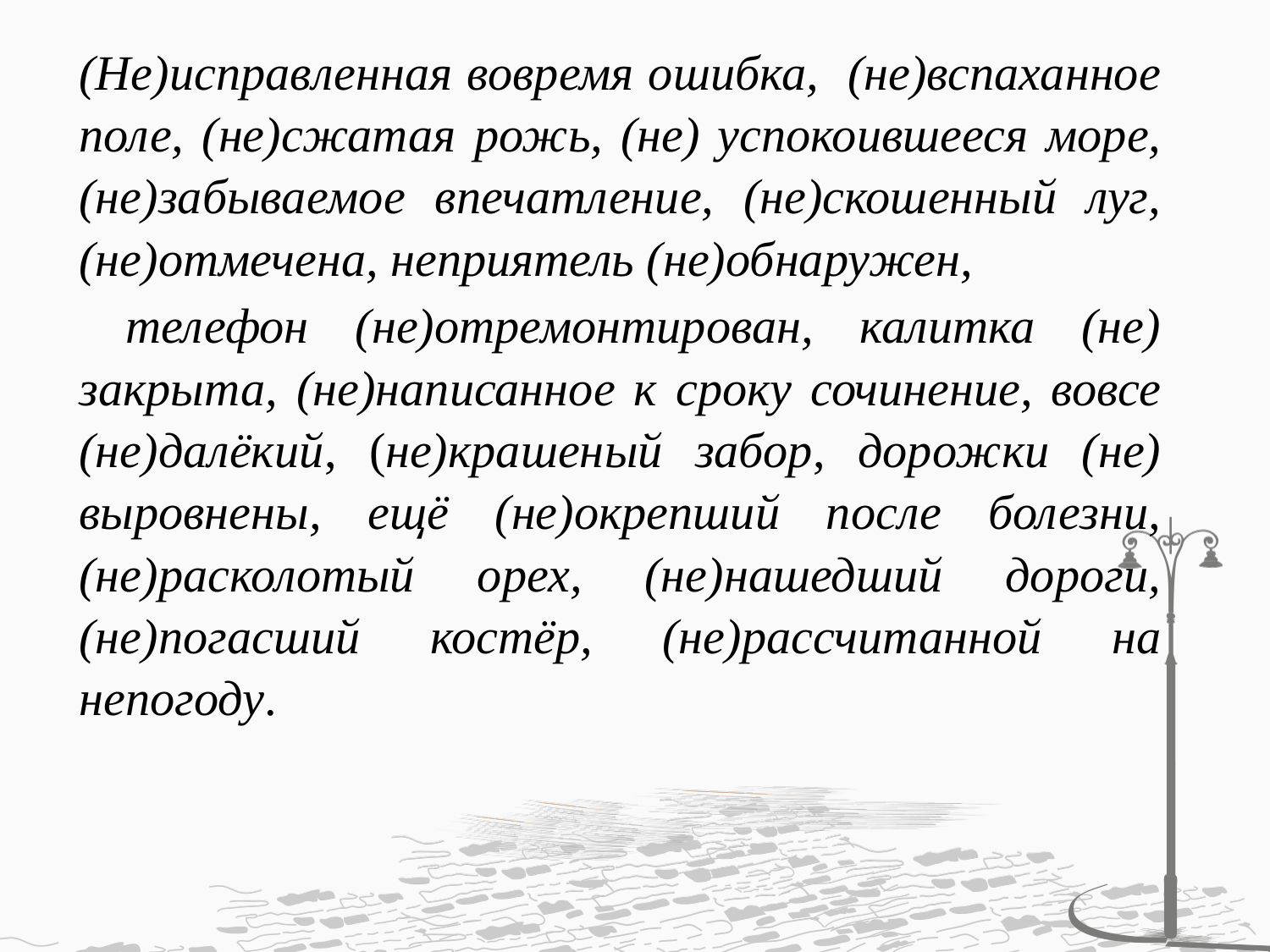

(Не)исправленная вовремя ошибка,  (не)вспаханное поле, (не)сжатая рожь, (не) успокоившееся море, (не)забываемое впечатление, (не)скошенный луг, (не)отмечена, неприятель (не)обнаружен,
 телефон (не)отремонтирован, калитка (не) закрыта, (не)написанное к сроку сочинение, вовсе (не)далёкий, (не)крашеный забор, дорожки (не) выровнены, ещё (не)окрепший после болезни, (не)расколотый орех, (не)нашедший дороги, (не)погасший костёр, (не)рассчитанной на непогоду.